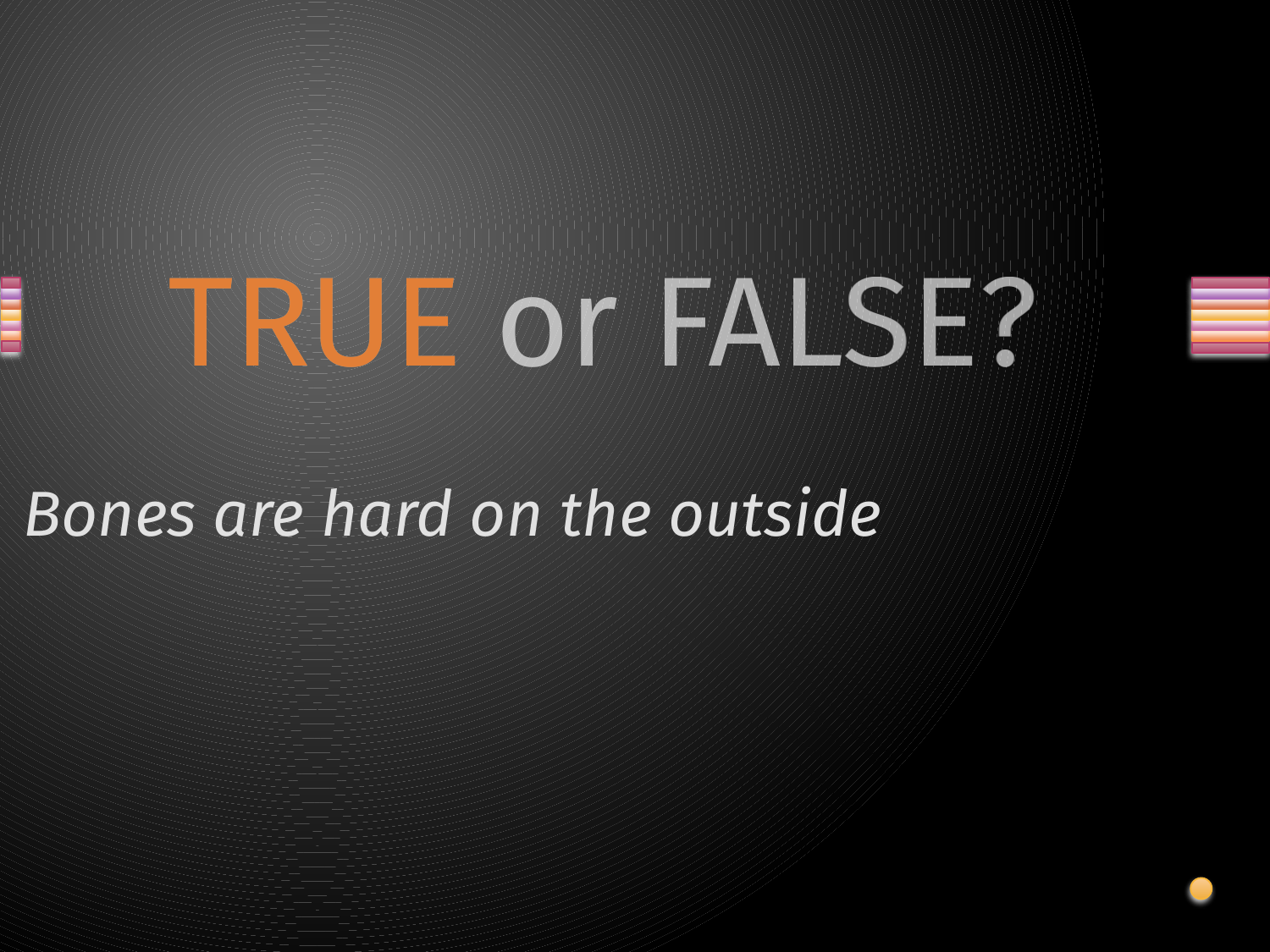

# Bones are hard on the outside